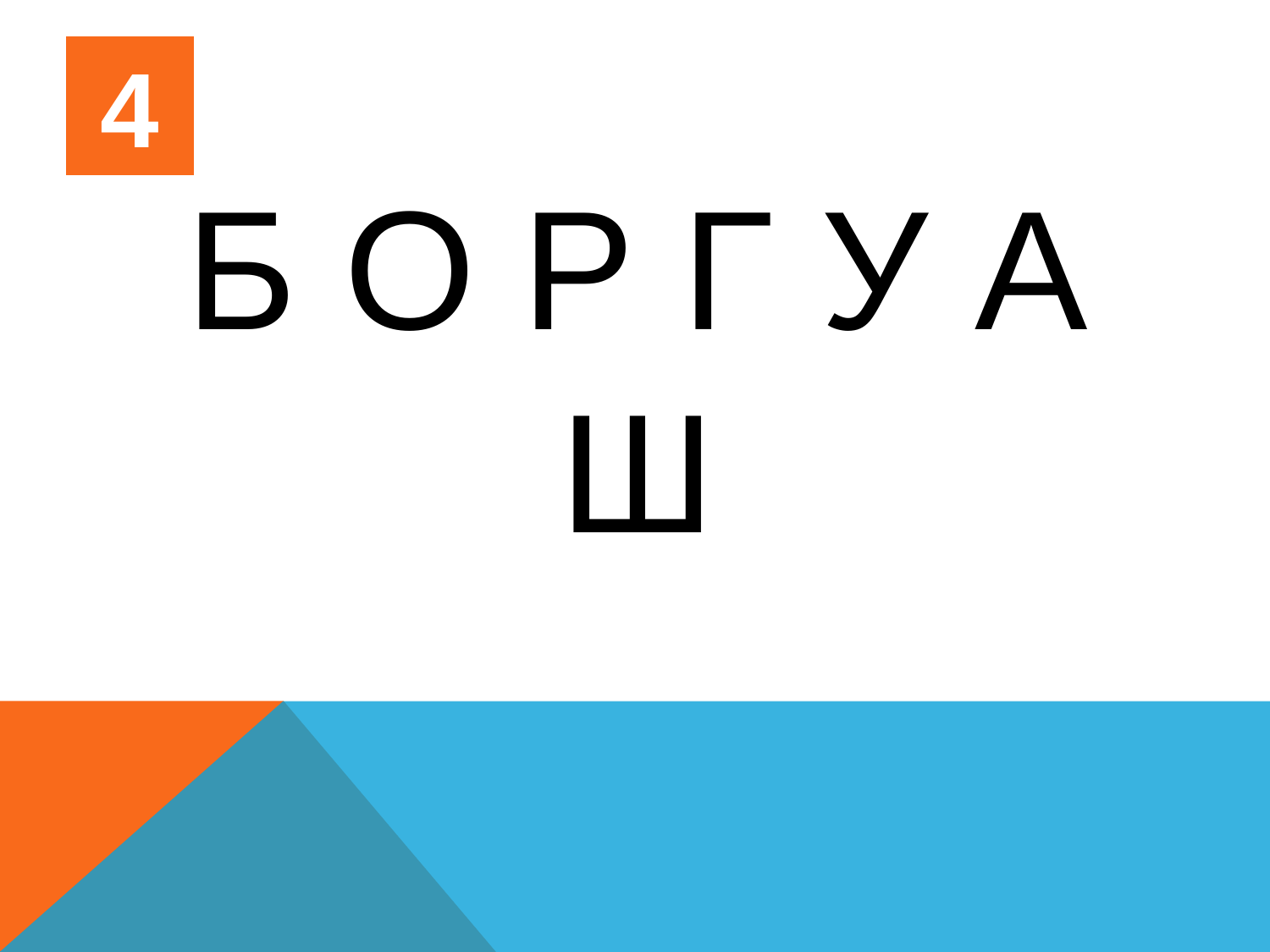

4
# Б О Р Г У А Ш